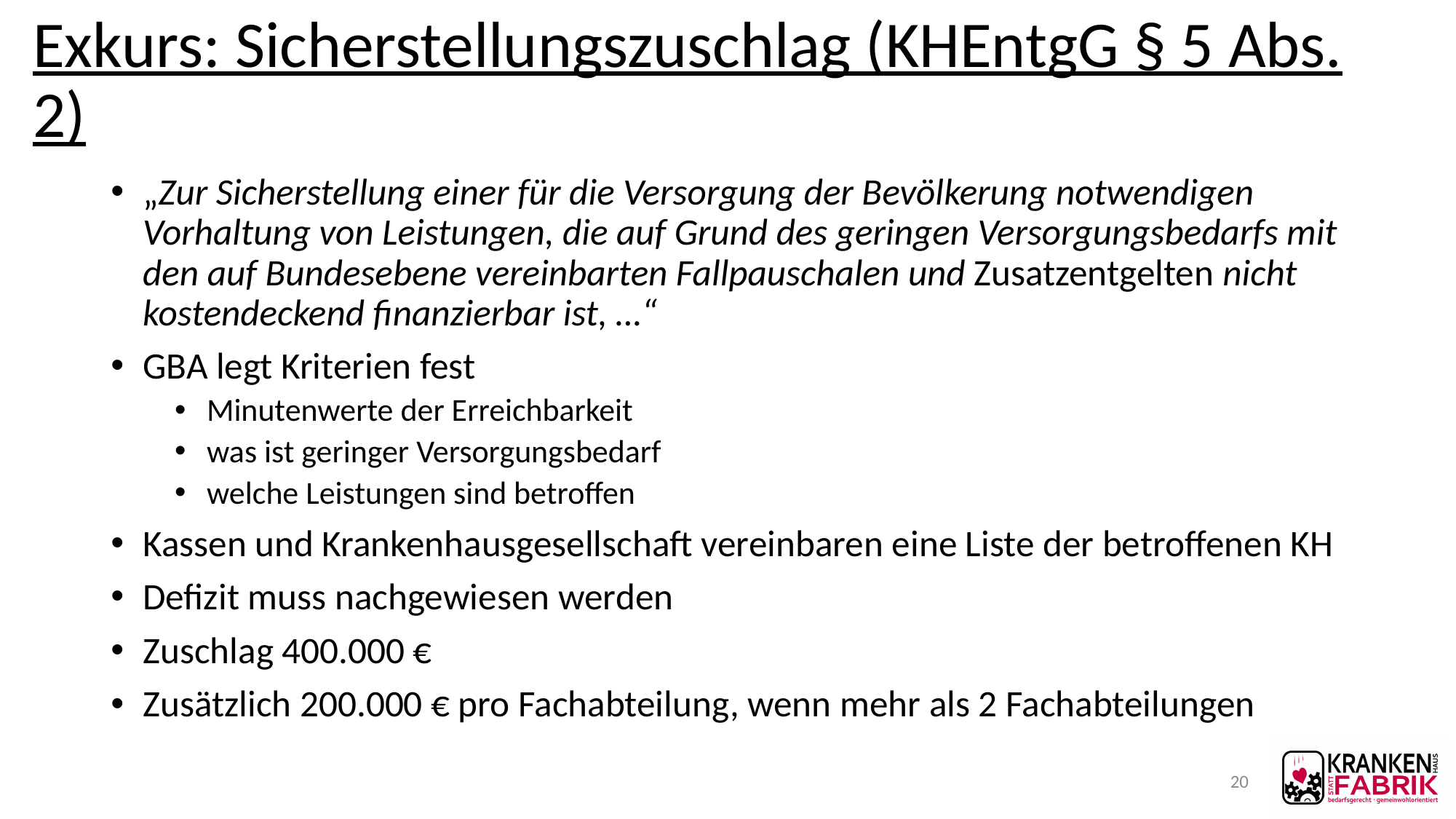

# Exkurs: Sicherstellungszuschlag (KHEntgG § 5 Abs. 2)
„Zur Sicherstellung einer für die Versorgung der Bevölkerung notwendigen Vorhaltung von Leistungen, die auf Grund des geringen Versorgungsbedarfs mit den auf Bundesebene vereinbarten Fallpauschalen und Zusatzentgelten nicht kostendeckend finanzierbar ist, …“
GBA legt Kriterien fest
Minutenwerte der Erreichbarkeit
was ist geringer Versorgungsbedarf
welche Leistungen sind betroffen
Kassen und Krankenhausgesellschaft vereinbaren eine Liste der betroffenen KH
Defizit muss nachgewiesen werden
Zuschlag 400.000 €
Zusätzlich 200.000 € pro Fachabteilung, wenn mehr als 2 Fachabteilungen
20